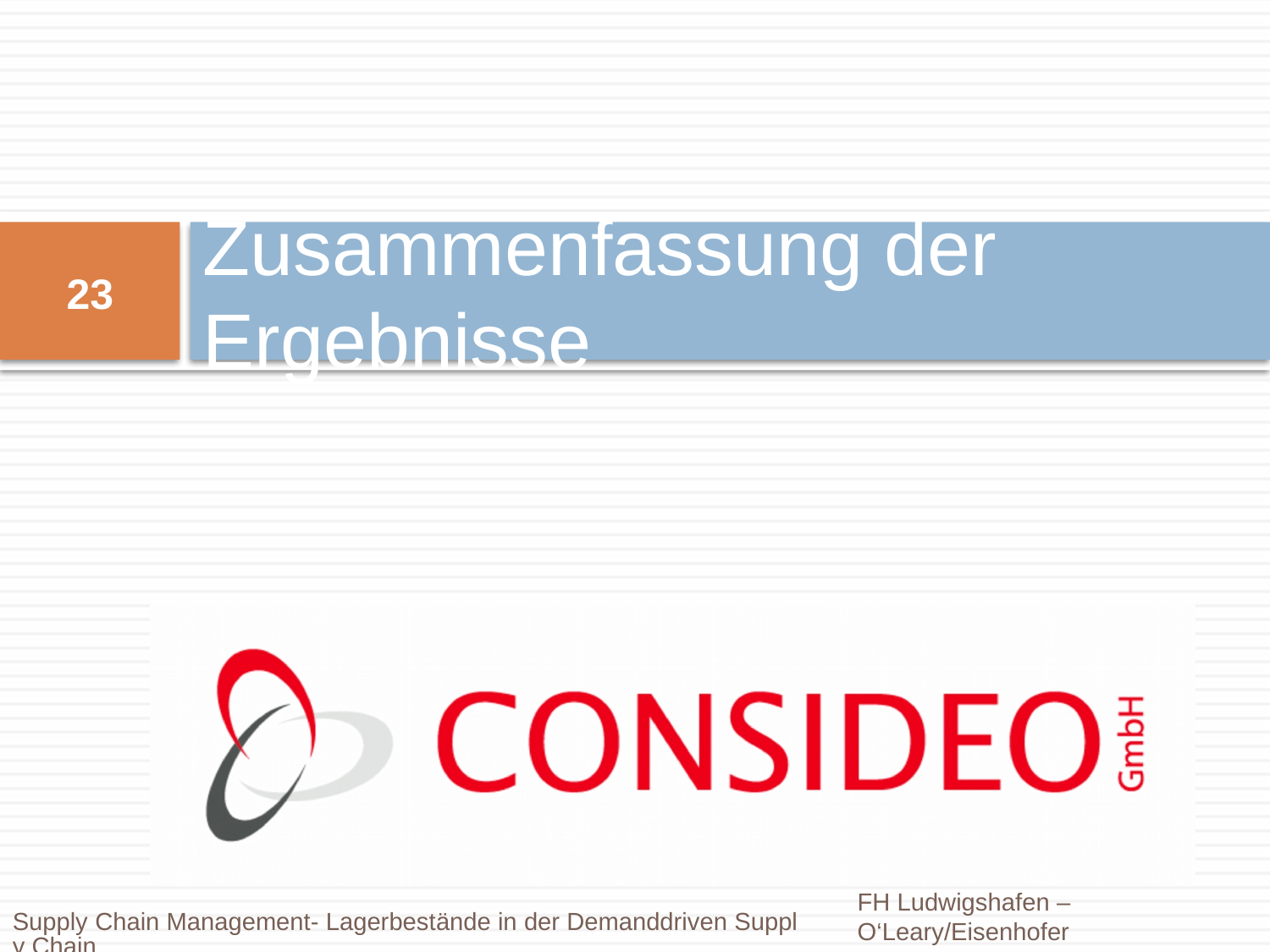

# Zusammenfassung der Ergebnisse
23

FH Ludwigshafen – O‘Leary/Eisenhofer
Supply Chain Management- Lagerbestände in der Demanddriven Supply Chain